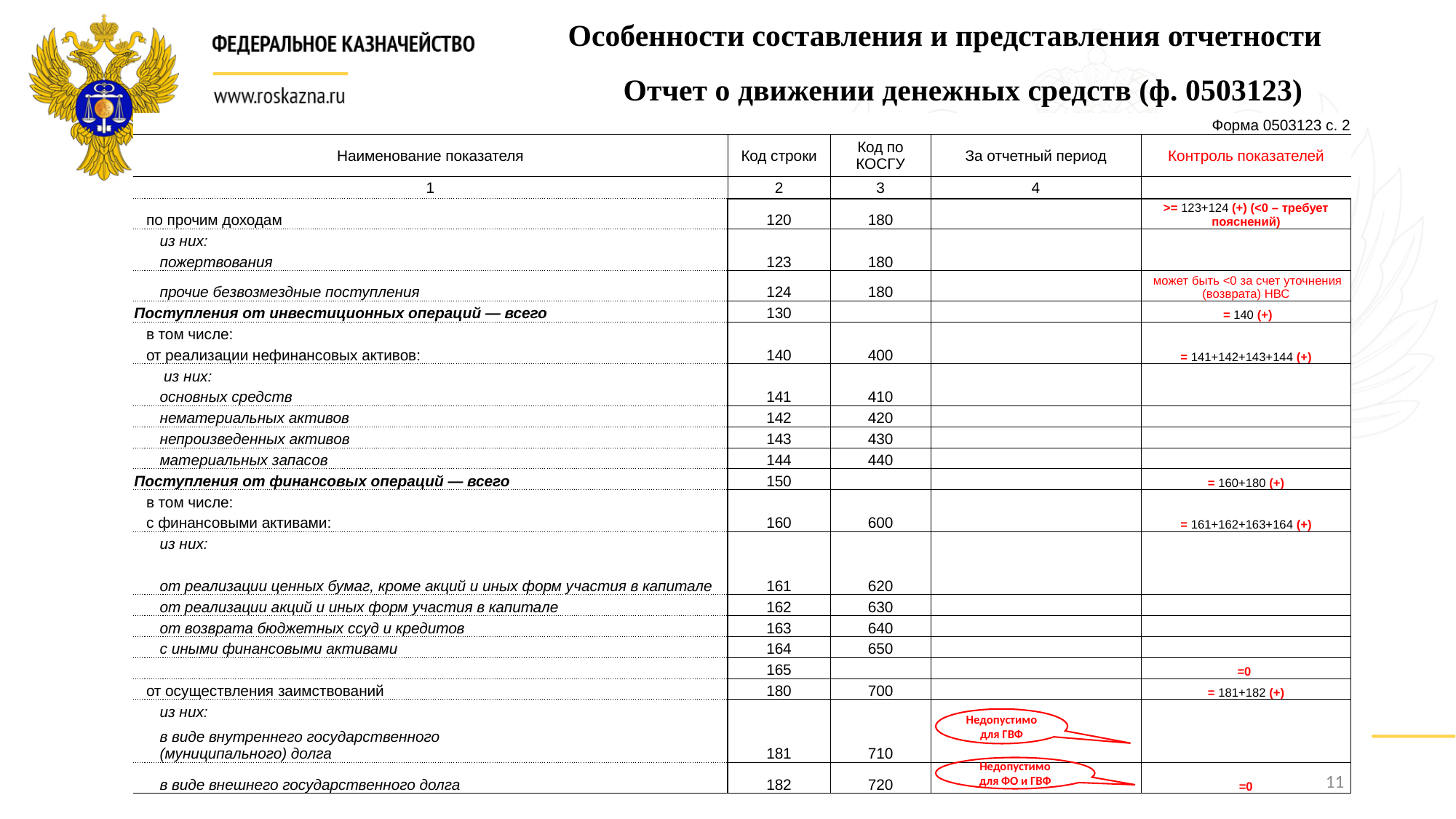

Особенности составления и представления отчетности
Отчет о движении денежных средств (ф. 0503123)
|  |  |  |  | Форма 0503123 с. 2 |
| --- | --- | --- | --- | --- |
| Наименование показателя | Код строки | Код по КОСГУ | За отчетный период | Контроль показателей |
| 1 | 2 | 3 | 4 |  |
| по прочим доходам | 120 | 180 |  | >= 123+124 (+) (<0 – требует пояснений) |
| из них: |  |  |  |  |
| пожертвования | 123 | 180 |  |  |
| прочие безвозмездные поступления | 124 | 180 |  | может быть <0 за счет уточнения (возврата) НВС |
| Поступления от инвестиционных операций — всего | 130 |  |  | = 140 (+) |
| в том числе: |  |  |  |  |
| от реализации нефинансовых активов: | 140 | 400 |  | = 141+142+143+144 (+) |
| из них: |  |  |  |  |
| основных средств | 141 | 410 |  |  |
| нематериальных активов | 142 | 420 |  |  |
| непроизведенных активов | 143 | 430 |  |  |
| материальных запасов | 144 | 440 |  |  |
| Поступления от финансовых операций — всего | 150 |  |  | = 160+180 (+) |
| в том числе: |  |  |  |  |
| с финансовыми активами: | 160 | 600 |  | = 161+162+163+164 (+) |
| из них: |  |  |  |  |
| от реализации ценных бумаг, кроме акций и иных форм участия в капитале | 161 | 620 |  |  |
| от реализации акций и иных форм участия в капитале | 162 | 630 |  |  |
| от возврата бюджетных ссуд и кредитов | 163 | 640 |  |  |
| с иными финансовыми активами | 164 | 650 |  |  |
|  | 165 |  |  | =0 |
| от осуществления заимствований | 180 | 700 |  | = 181+182 (+) |
| из них: |  |  |  |  |
| в виде внутреннего государственного (муниципального) долга | 181 | 710 |  |  |
| в виде внешнего государственного долга | 182 | 720 |  | =0 |
Недопустимо для ГВФ
Недопустимо для ФО и ГВФ
11